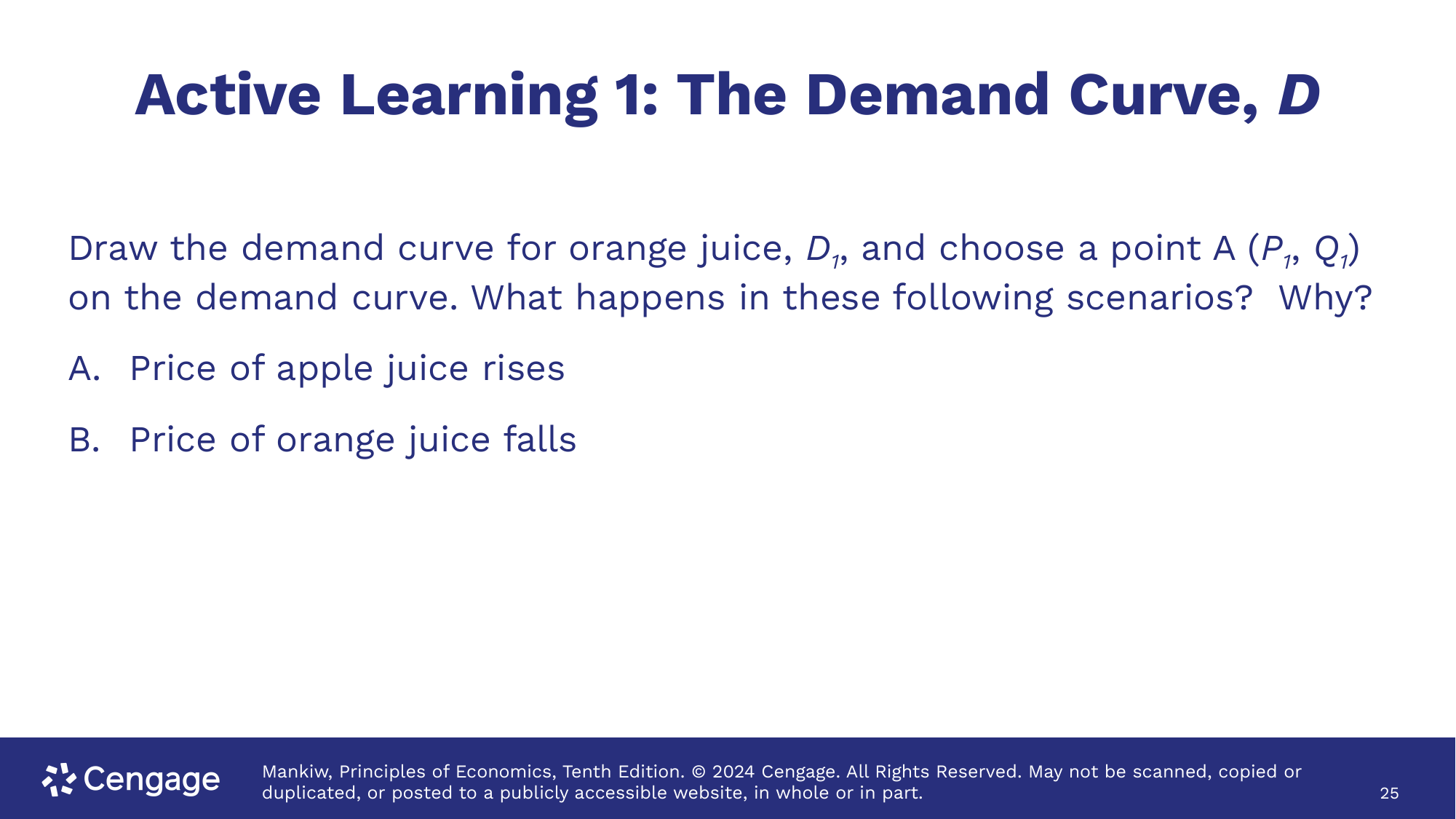

# Active Learning 1: The Demand Curve, D
Draw the demand curve for orange juice, D1, and choose a point A (P1, Q1) on the demand curve. What happens in these following scenarios?  Why?
Price of apple juice rises
Price of orange juice falls